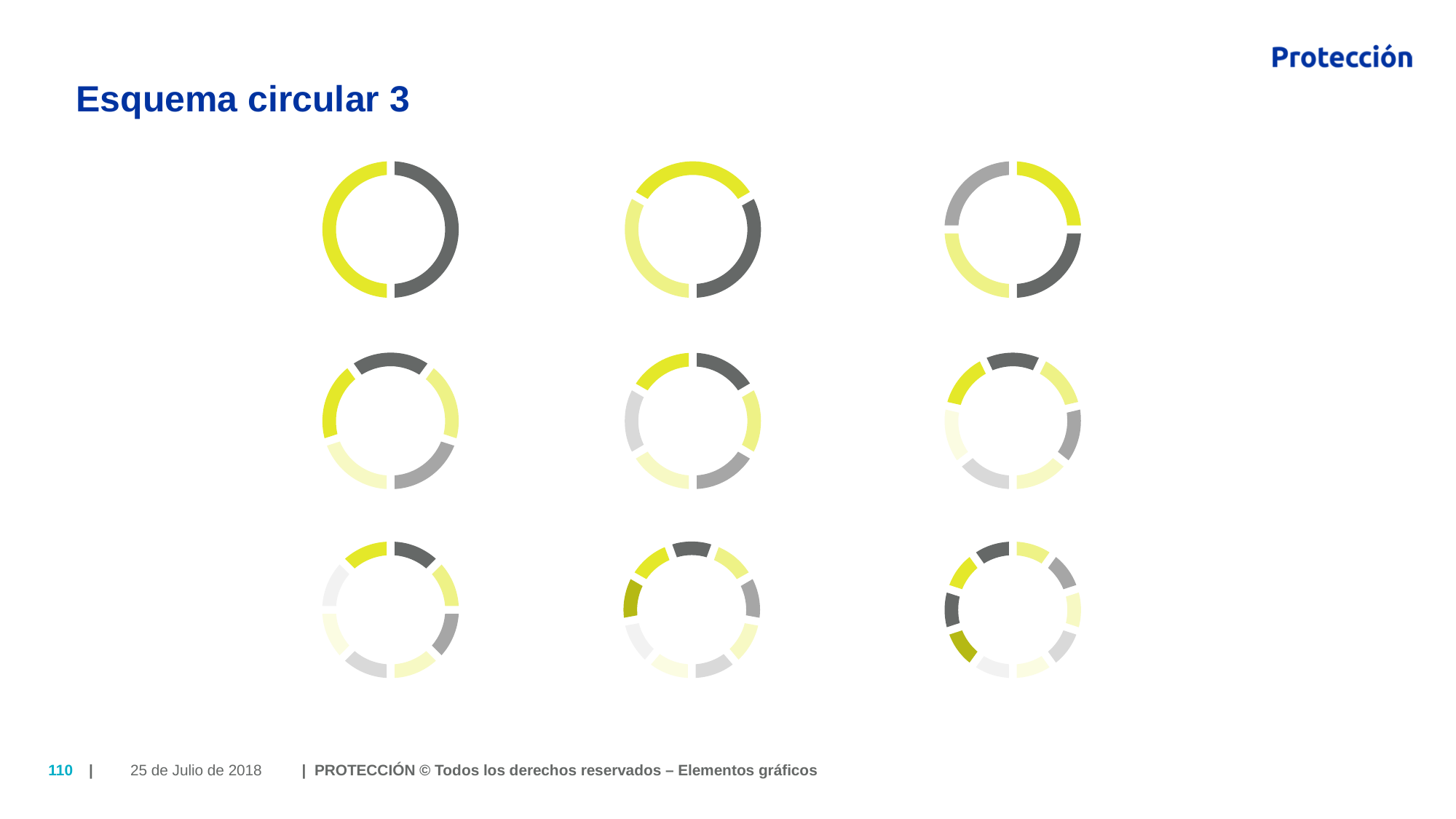

# Esquema circular 3

25 de Julio de 2018
110
|                                                  |  PROTECCIÓN © Todos los derechos reservados – Elementos gráficos